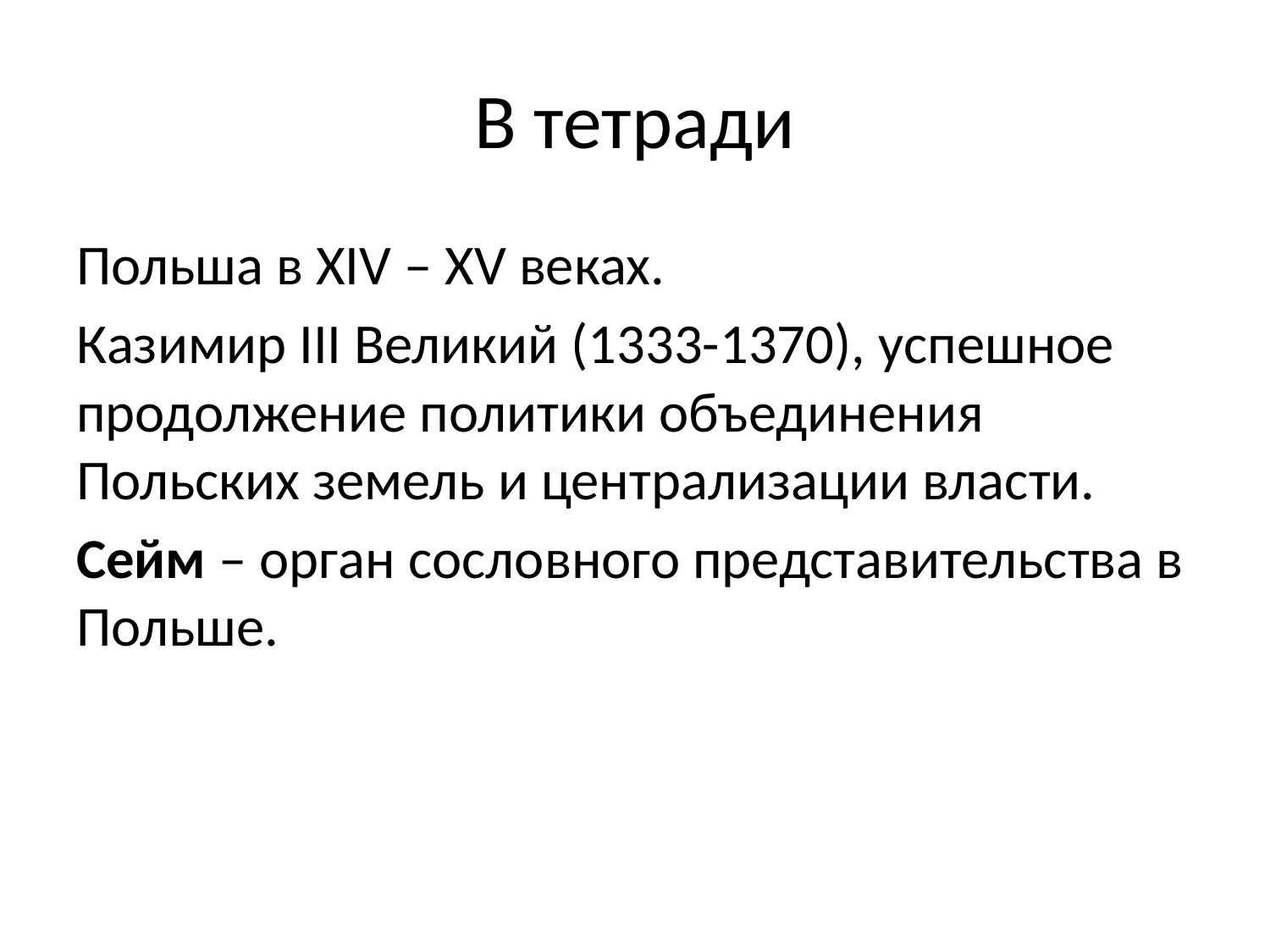

# В тетради
Польша в XIV – XV веках.
Казимир III Великий (1333-1370), успешное продолжение политики объединения Польских земель и централизации власти.
Сейм – орган сословного представительства в Польше.